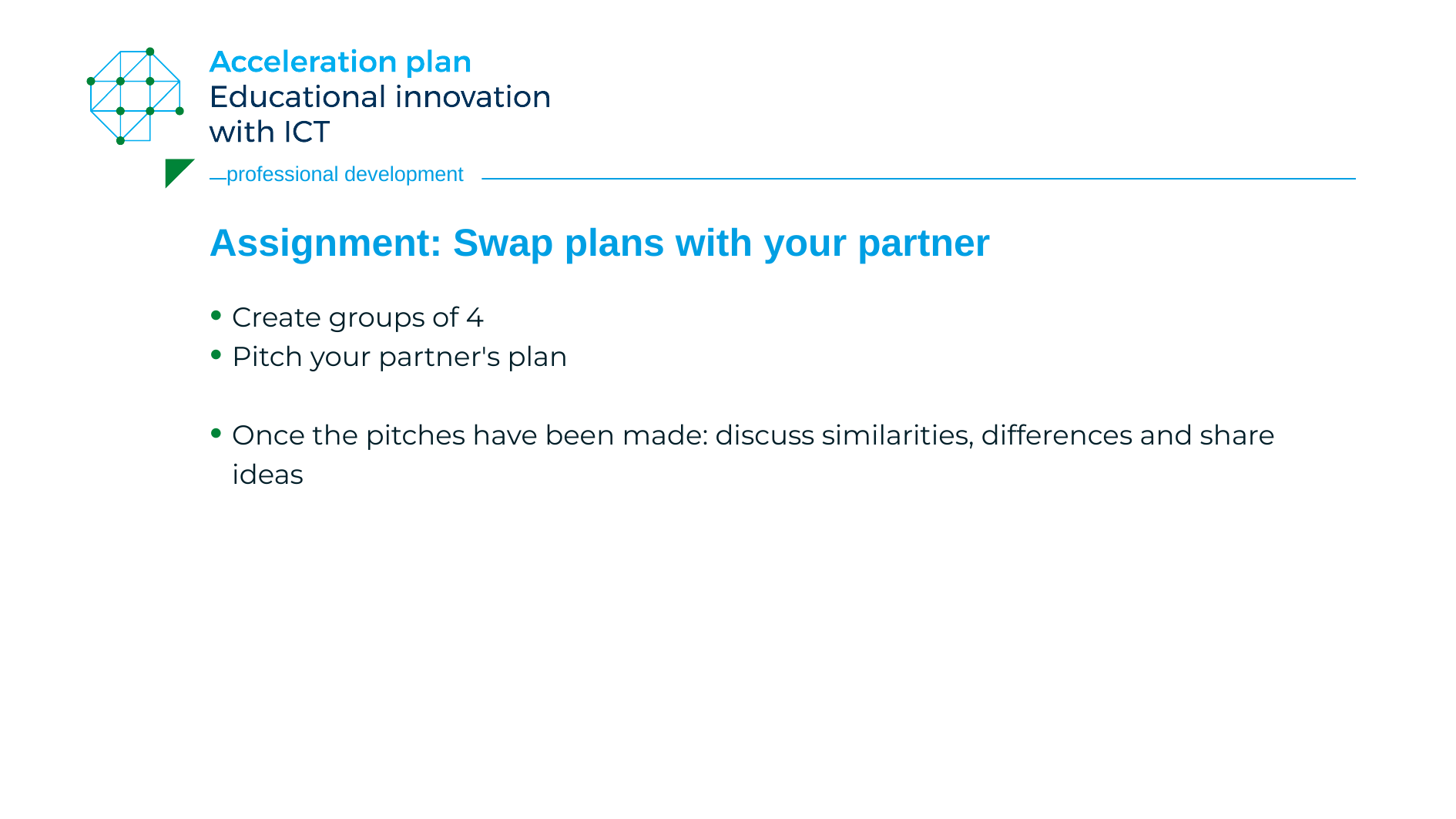

# Assignment: Swap plans with your partner
Create groups of 4
Pitch your partner's plan

Once the pitches have been made: discuss similarities, differences and share ideas